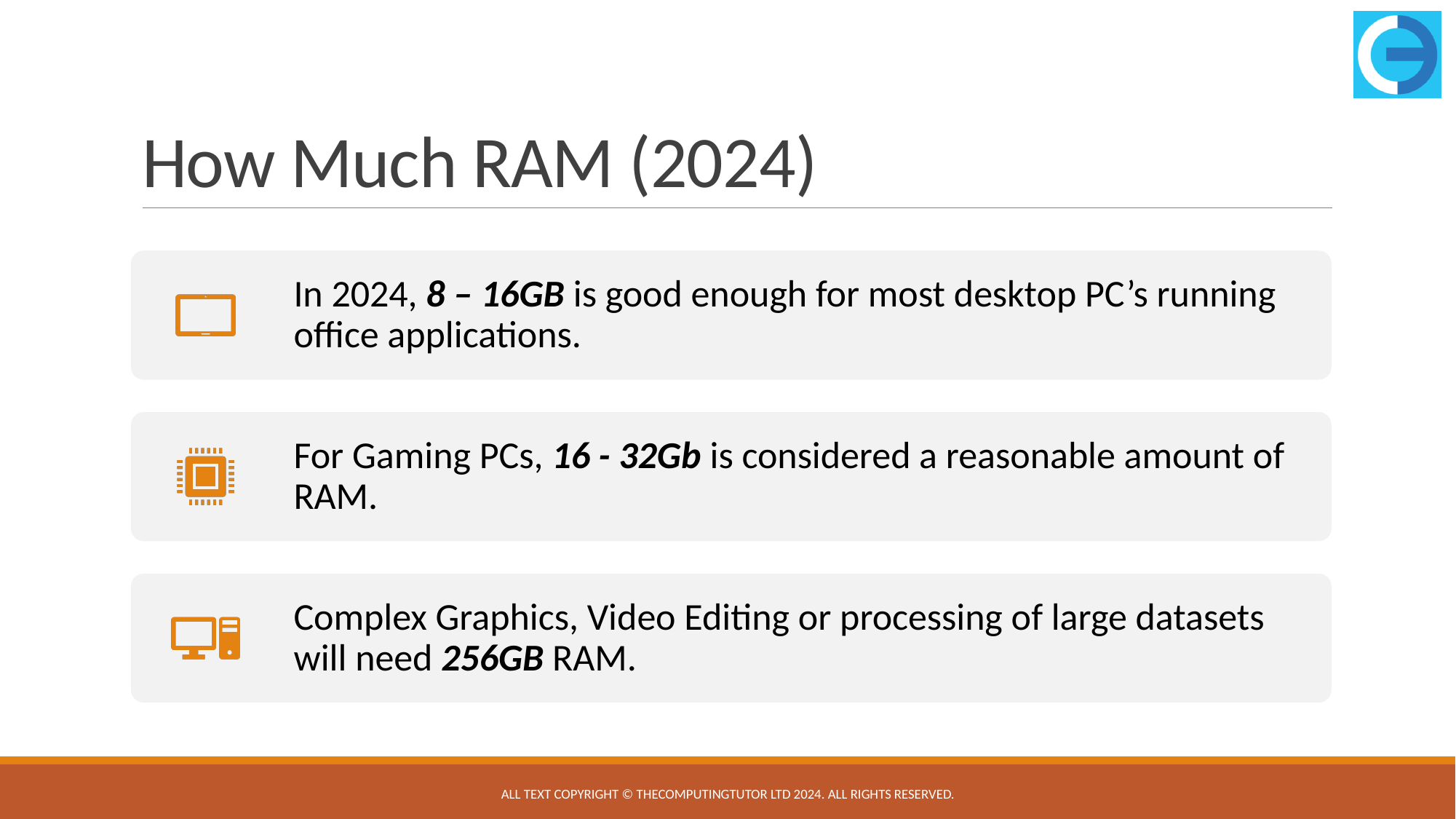

# How Much RAM (2024)
In 2024, 8 – 16GB is good enough for most desktop PC’s running office applications.
For Gaming PCs, 16 - 32Gb is considered a reasonable amount of RAM.
Complex Graphics, Video Editing or processing of large datasets will need 256GB RAM.
All text copyright © TheComputingTutor Ltd 2024. All rights Reserved.